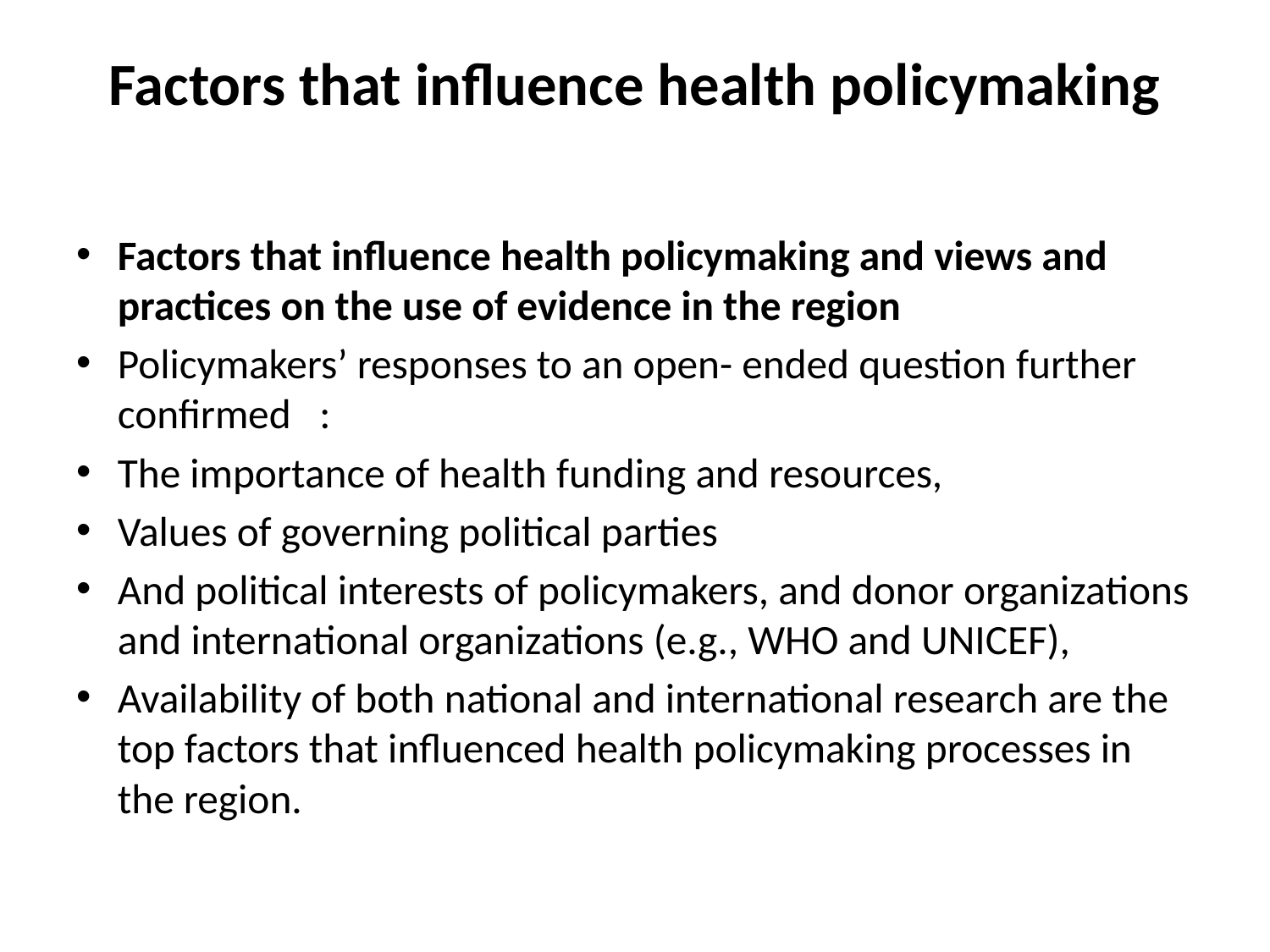

# Factors that influence health policymaking
Factors that influence health policymaking and views and practices on the use of evidence in the region
Policymakers’ responses to an open- ended question further confirmed   :
The importance of health funding and resources,
Values of governing political parties
And political interests of policymakers, and donor organizations and international organizations (e.g., WHO and UNICEF),
Availability of both national and international research are the top factors that influenced health policymaking processes in the region.